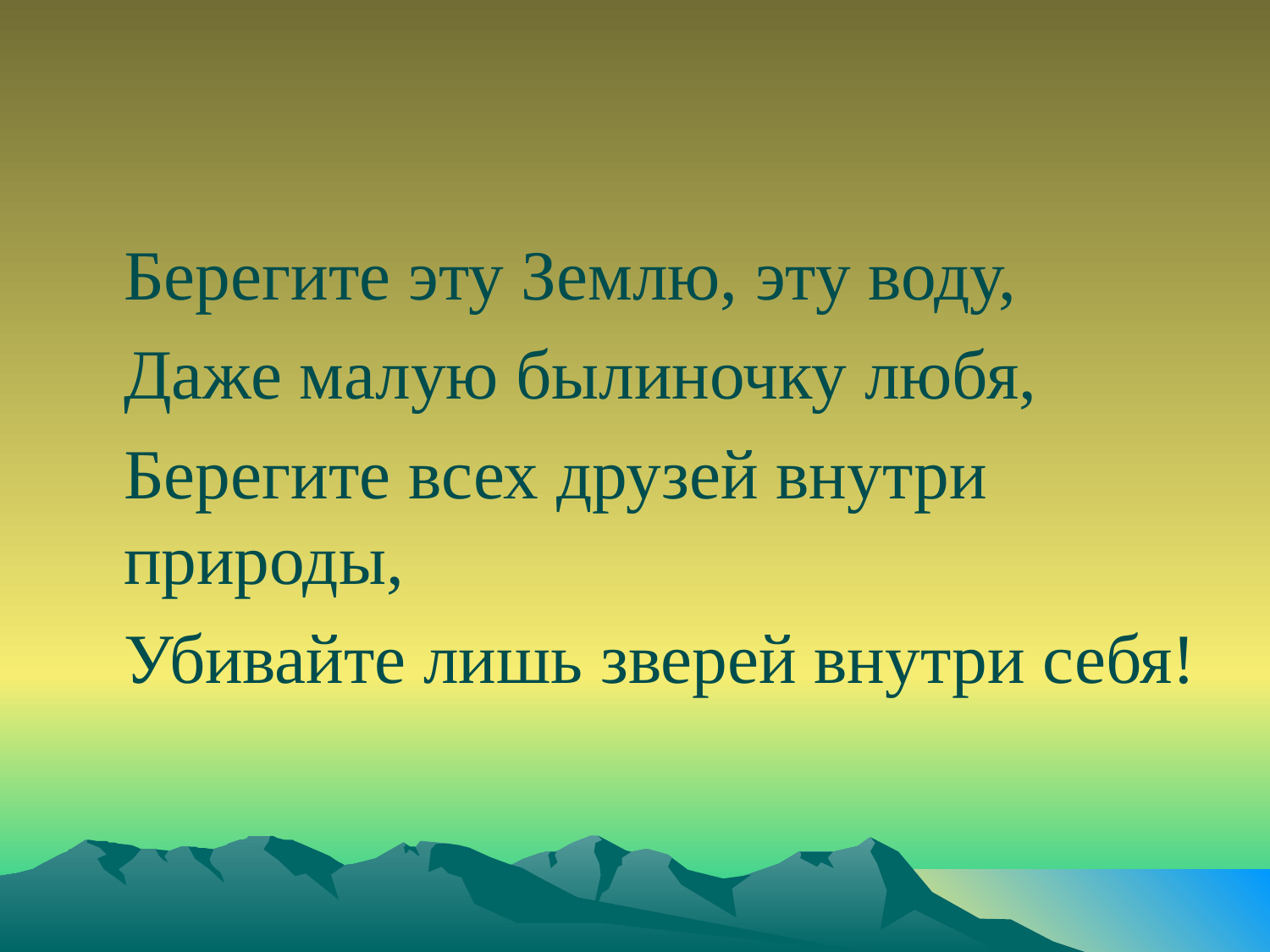

#
Берегите эту Землю, эту воду,
Даже малую былиночку любя,
Берегите всех друзей внутри природы,
Убивайте лишь зверей внутри себя!